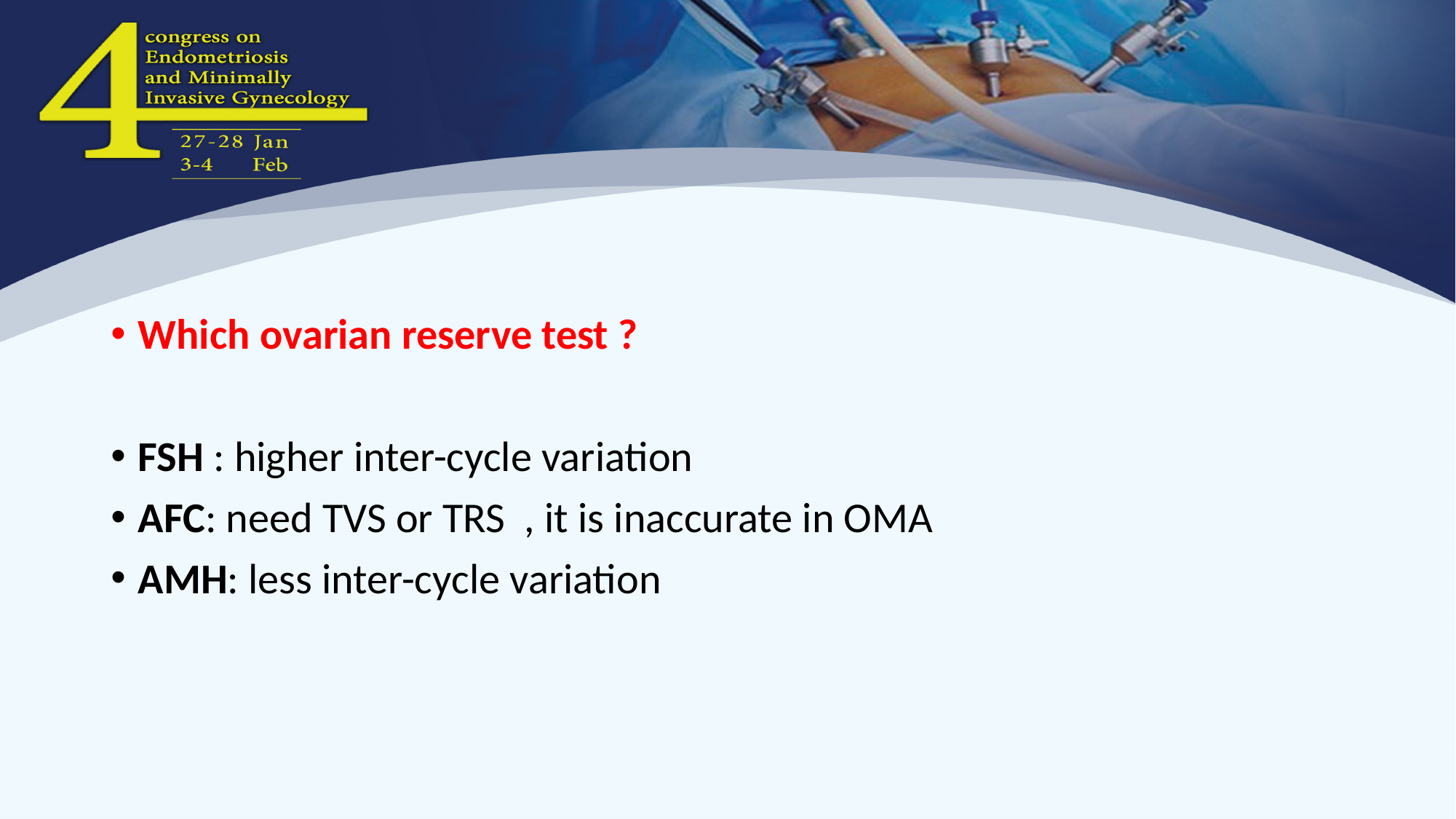

#
Which ovarian reserve test ?

FSH : higher inter-cycle variation
AFC: need TVS or TRS  , it is inaccurate in OMA
AMH: less inter-cycle variation